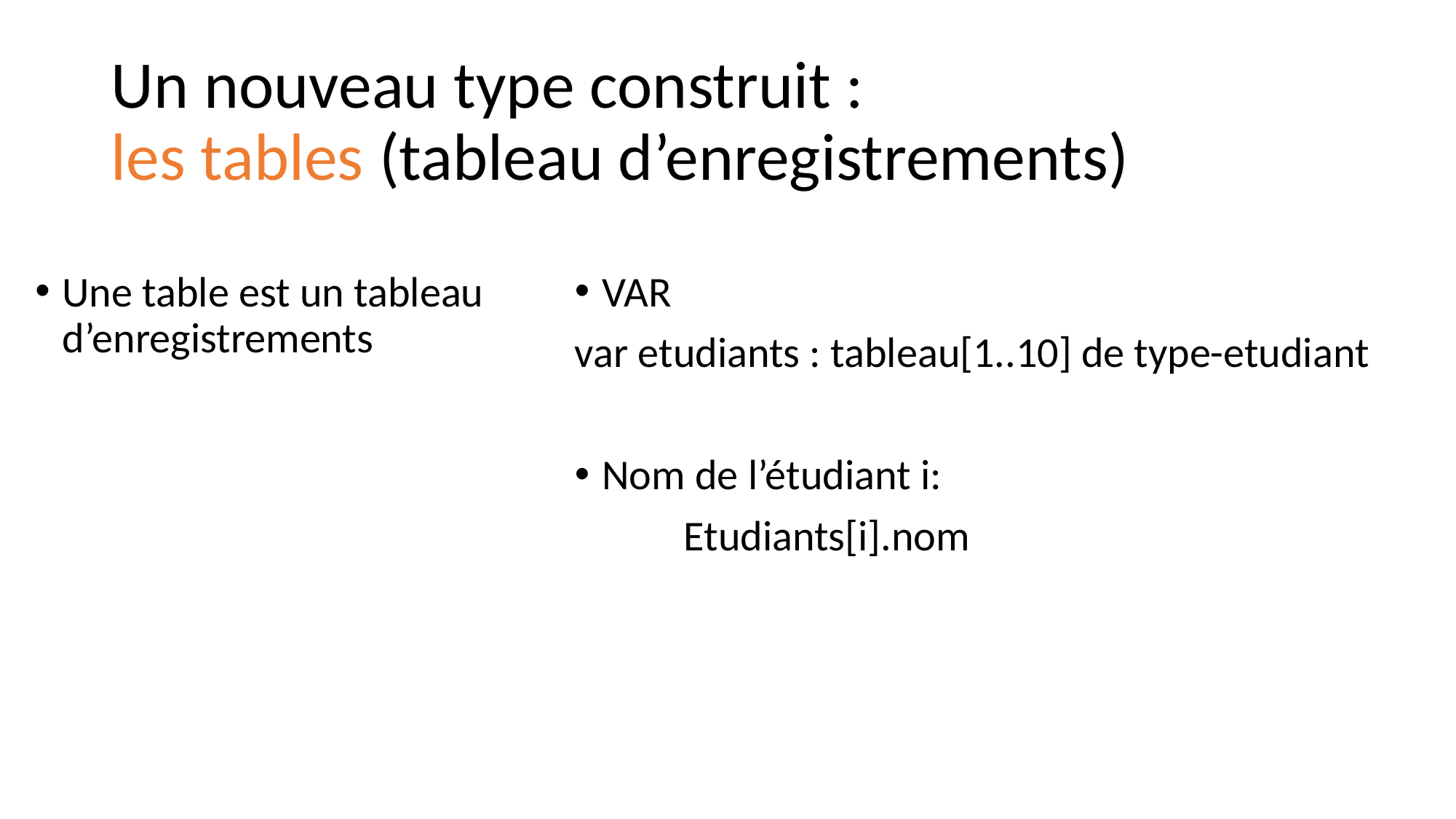

# Un nouveau type construit : les tables (tableau d’enregistrements)
Une table est un tableau d’enregistrements
VAR
var etudiants : tableau[1..10] de type-etudiant

Nom de l’étudiant i:
	Etudiants[i].nom